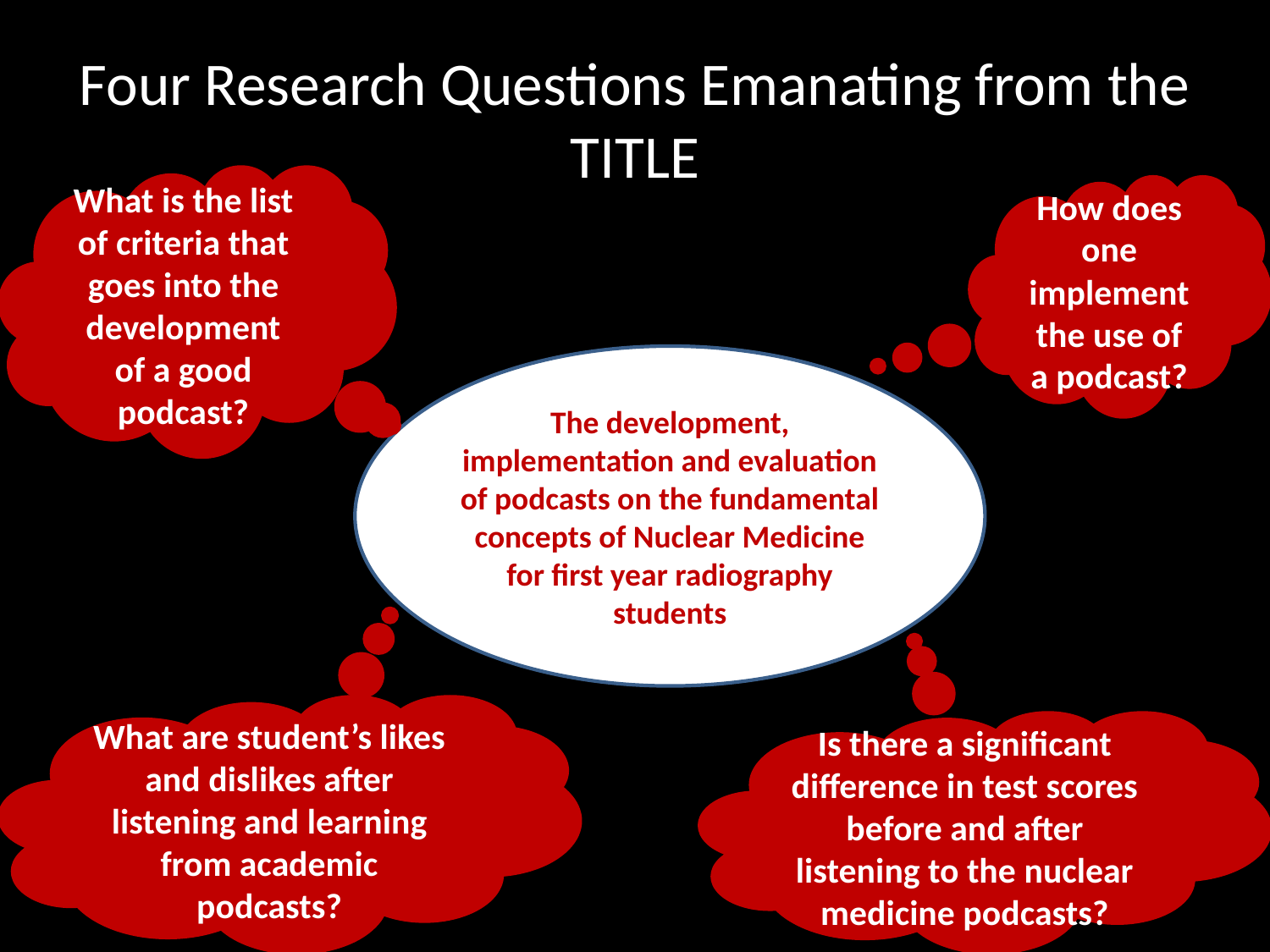

# Four Research Questions Emanating from the TITLE
What is the list of criteria that goes into the development of a good podcast?
How does one implement the use of a podcast?
The development, implementation and evaluation of podcasts on the fundamental concepts of Nuclear Medicine for first year radiography students

What are student’s likes and dislikes after listening and learning from academic podcasts?

Is there a significant difference in test scores before and after listening to the nuclear medicine podcasts?